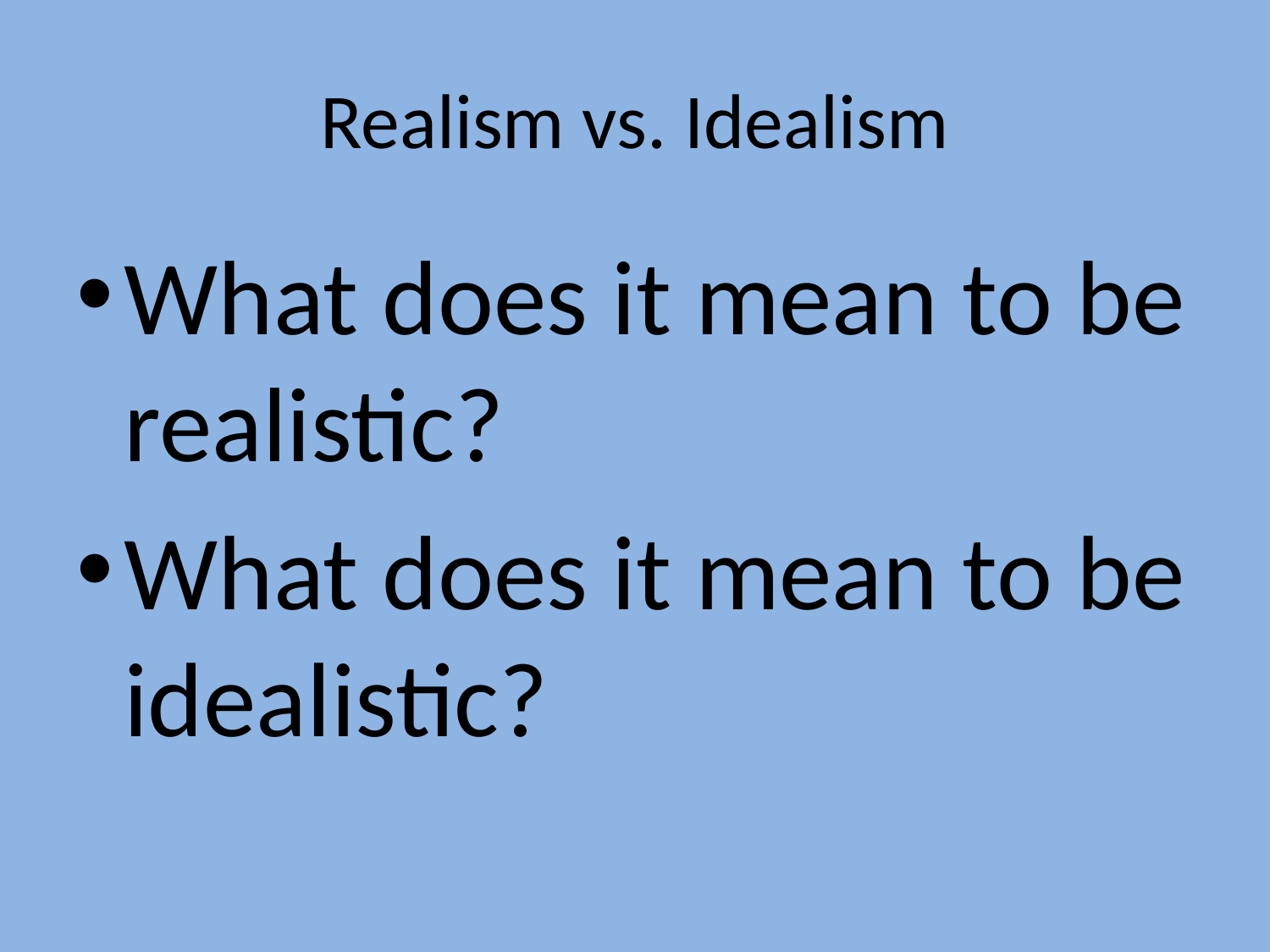

# Realism vs. Idealism
What does it mean to be realistic?
What does it mean to be idealistic?